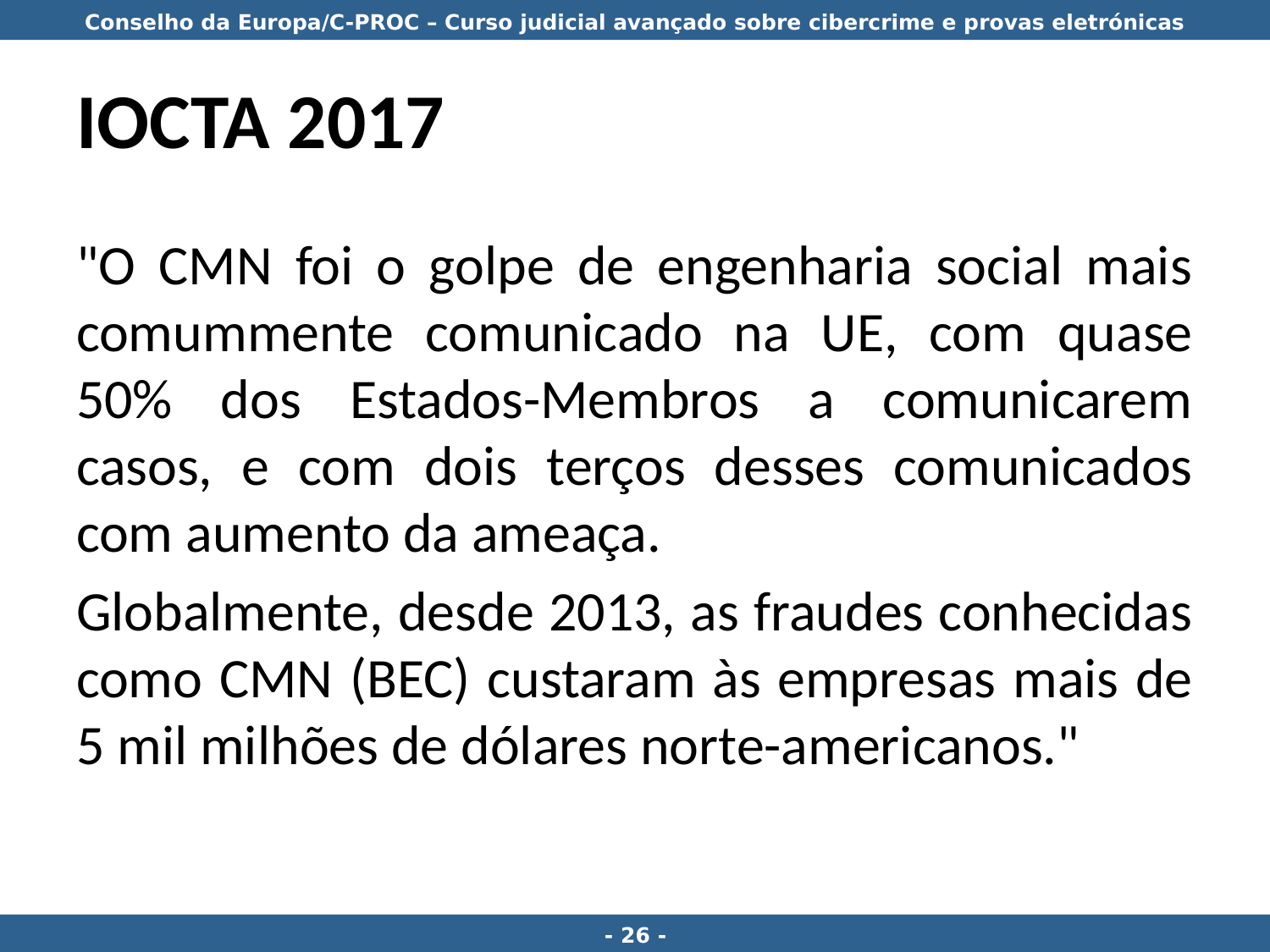

# IOCTA 2017
"O CMN foi o golpe de engenharia social mais comummente comunicado na UE, com quase 50% dos Estados-Membros a comunicarem casos, e com dois terços desses comunicados com aumento da ameaça.
Globalmente, desde 2013, as fraudes conhecidas como CMN (BEC) custaram às empresas mais de 5 mil milhões de dólares norte-americanos."